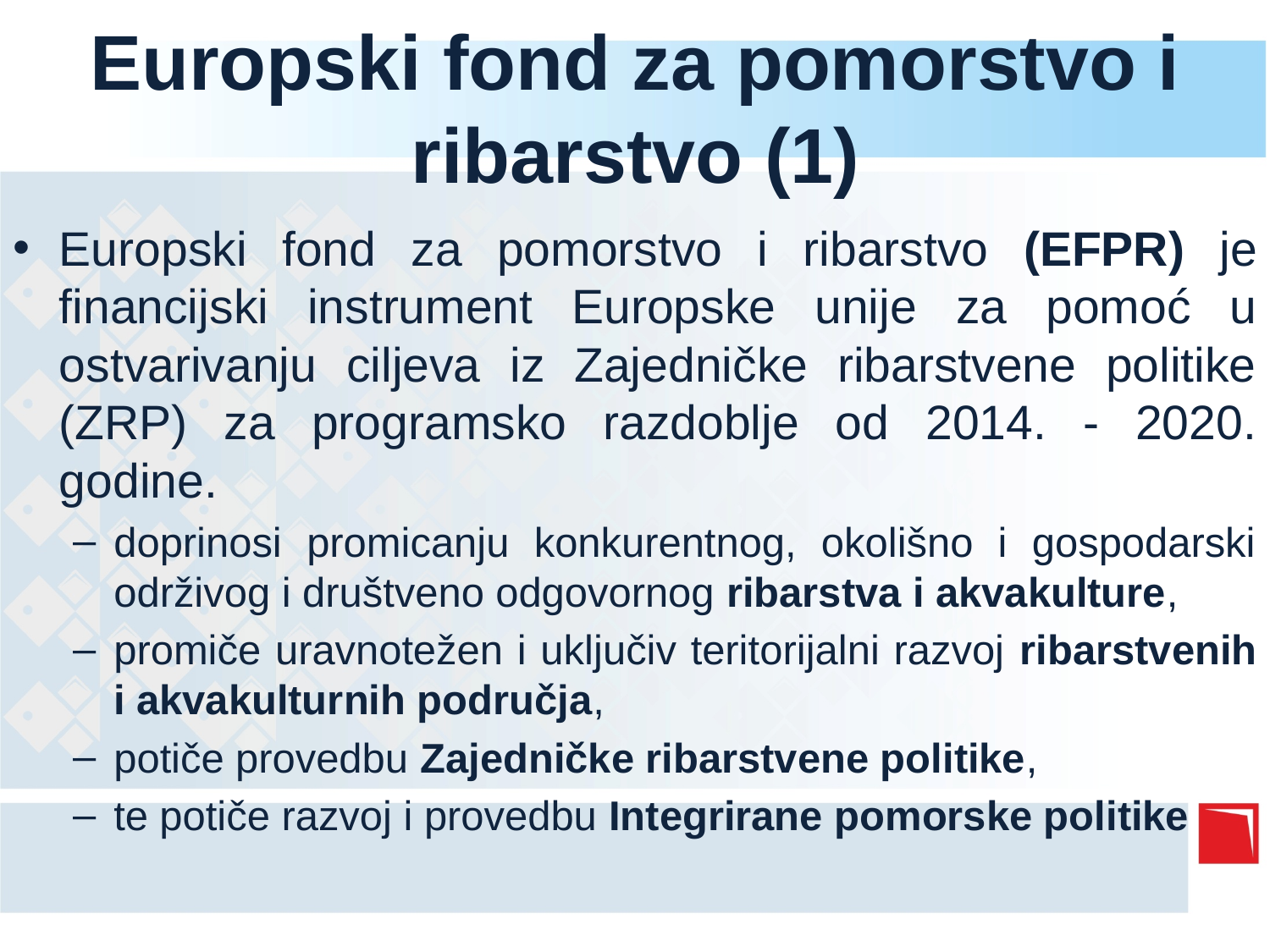

# Europski fond za pomorstvo i ribarstvo (1)
Europski fond za pomorstvo i ribarstvo (EFPR) je financijski instrument Europske unije za pomoć u ostvarivanju ciljeva iz Zajedničke ribarstvene politike (ZRP) za programsko razdoblje od 2014. - 2020. godine.
doprinosi promicanju konkurentnog, okolišno i gospodarski održivog i društveno odgovornog ribarstva i akvakulture,
promiče uravnotežen i uključiv teritorijalni razvoj ribarstvenih i akvakulturnih područja,
potiče provedbu Zajedničke ribarstvene politike,
te potiče razvoj i provedbu Integrirane pomorske politike